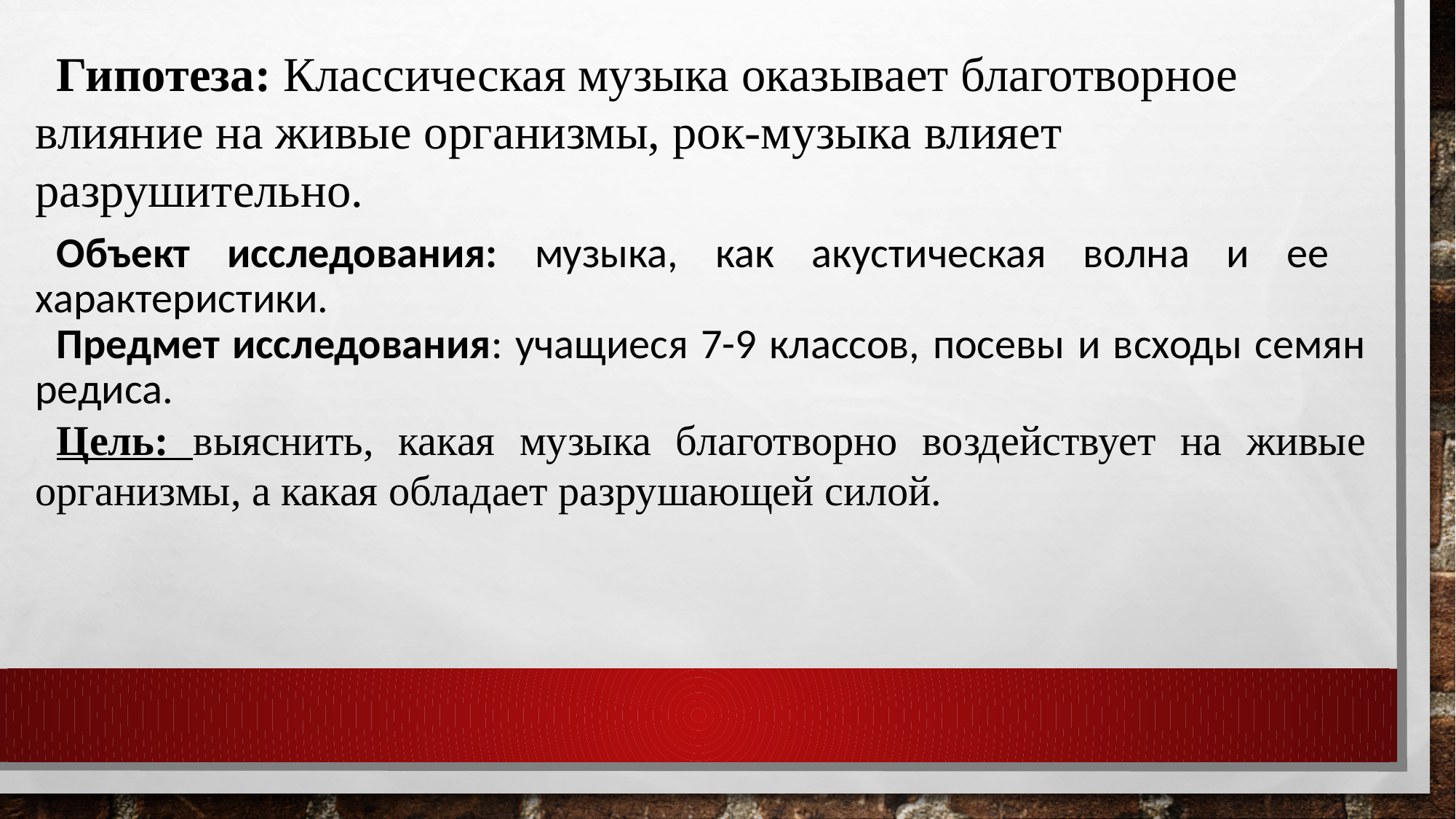

| Гипотеза: Классическая музыка оказывает благотворное влияние на живые организмы, рок-музыка влияет разрушительно. Объект исследования: музыка, как акустическая волна и ее характеристики. Предмет исследования: учащиеся 7-9 классов, посевы и всходы семян редиса. Цель: выяснить, какая музыка благотворно воздействует на живые организмы, а какая обладает разрушающей силой. |
| --- |
#